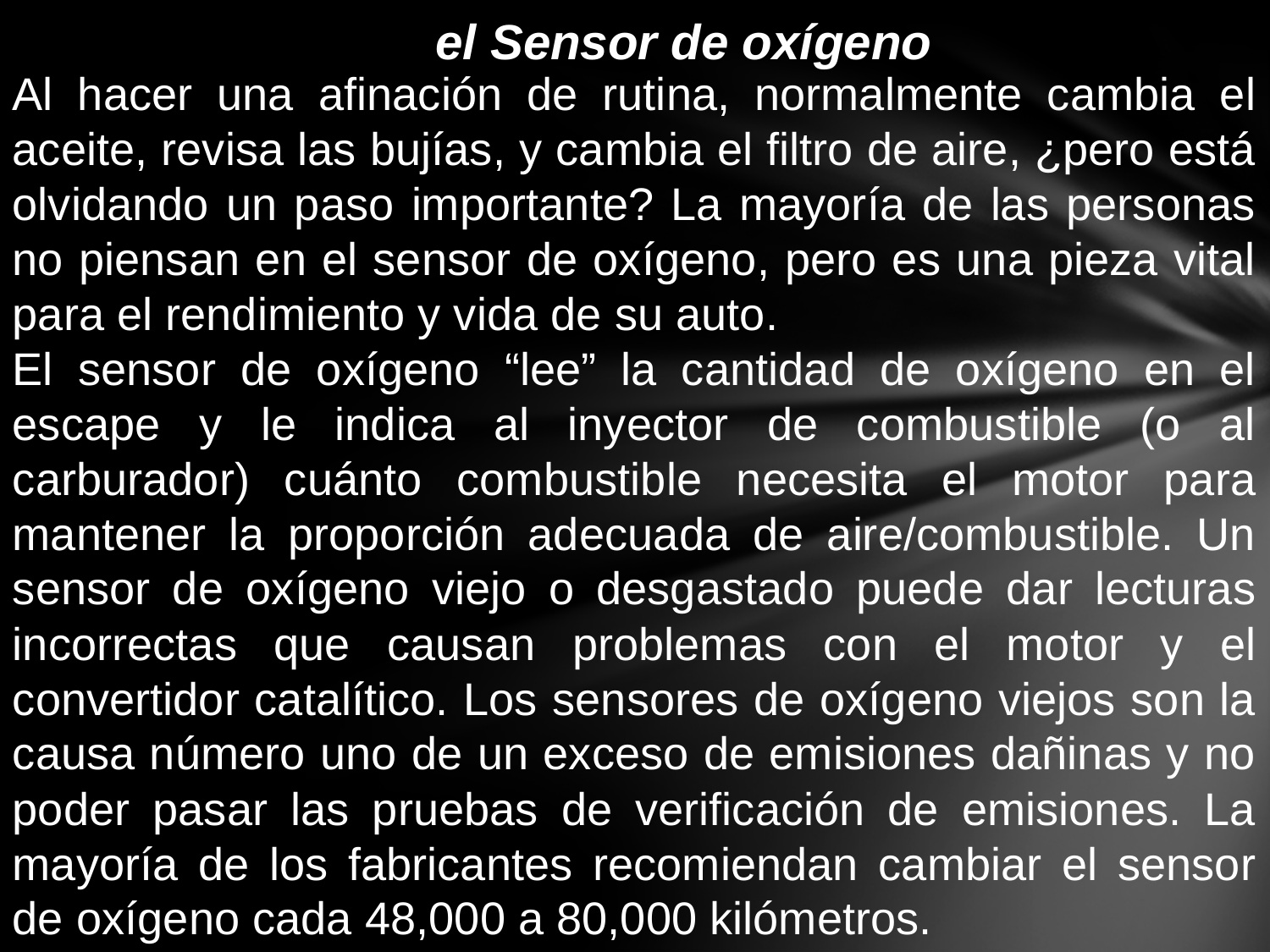

el Sensor de oxígeno
Al hacer una afinación de rutina, normalmente cambia el aceite, revisa las bujías, y cambia el filtro de aire, ¿pero está olvidando un paso importante? La mayoría de las personas no piensan en el sensor de oxígeno, pero es una pieza vital para el rendimiento y vida de su auto.
El sensor de oxígeno “lee” la cantidad de oxígeno en el escape y le indica al inyector de combustible (o al carburador) cuánto combustible necesita el motor para mantener la proporción adecuada de aire/combustible. Un sensor de oxígeno viejo o desgastado puede dar lecturas incorrectas que causan problemas con el motor y el convertidor catalítico. Los sensores de oxígeno viejos son la causa número uno de un exceso de emisiones dañinas y no poder pasar las pruebas de verificación de emisiones. La mayoría de los fabricantes recomiendan cambiar el sensor de oxígeno cada 48,000 a 80,000 kilómetros.